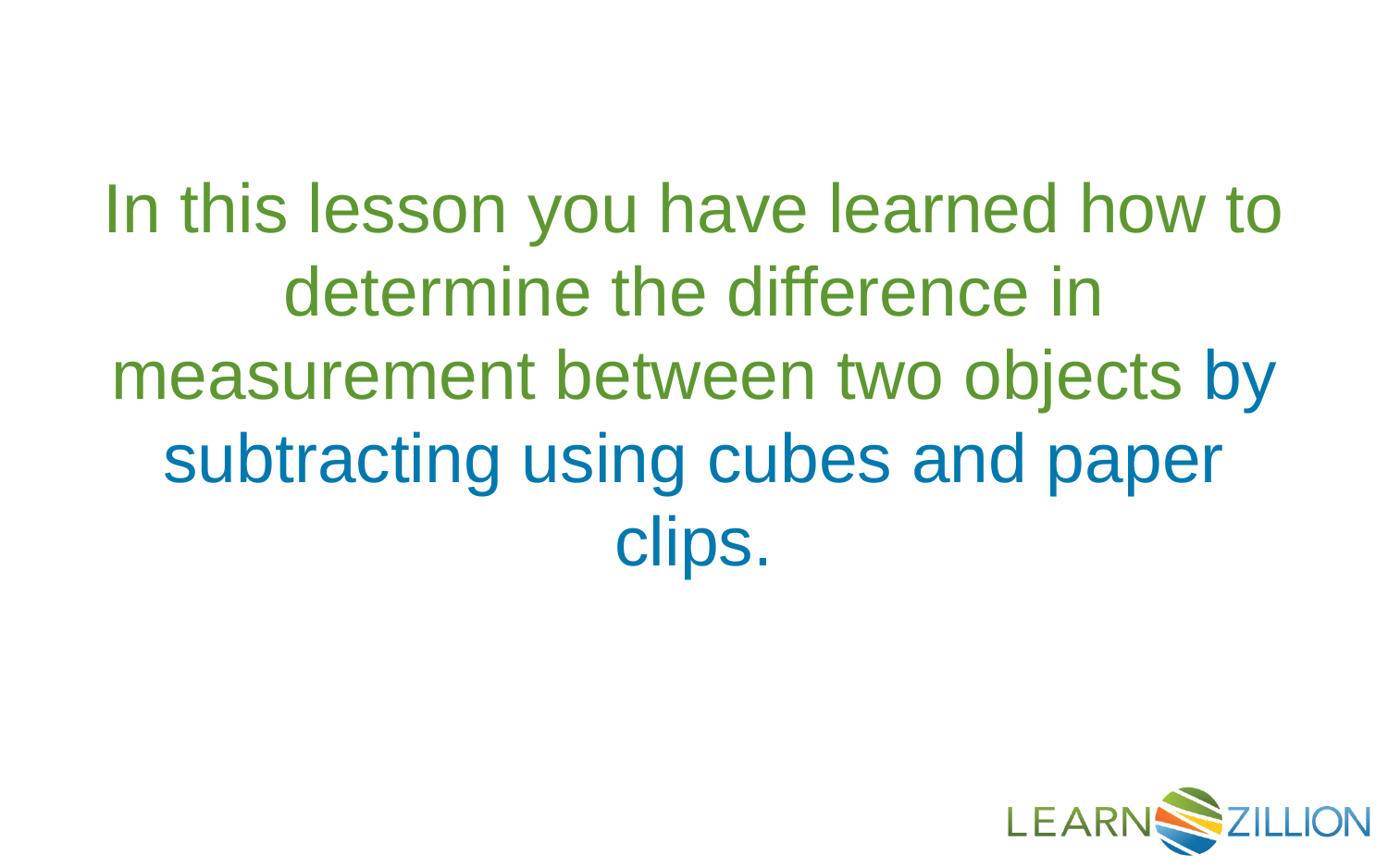

In this lesson you have learned how to determine the difference in measurement between two objects by subtracting using cubes and paper clips.